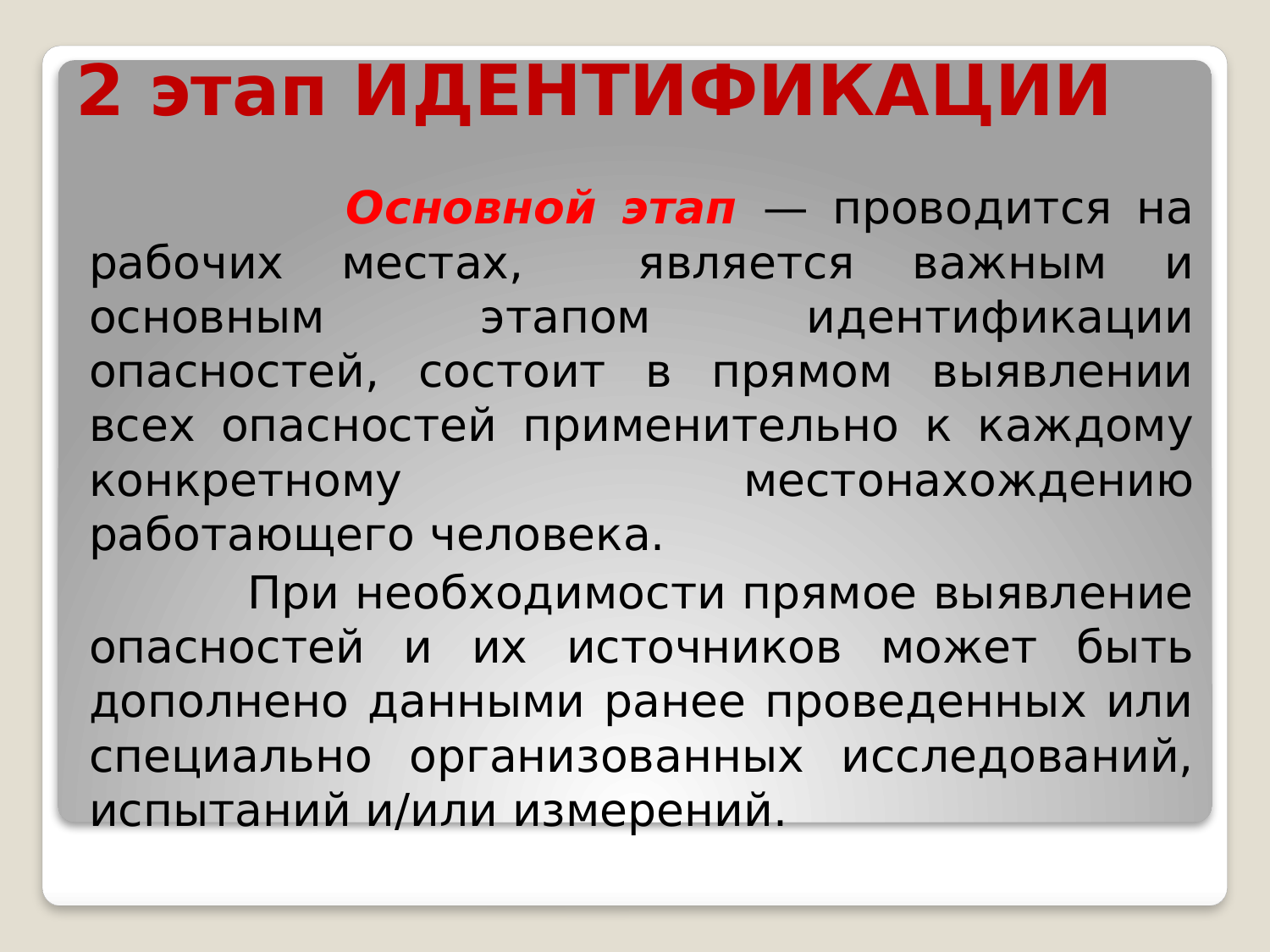

# 2 этап ИДЕНТИФИКАЦИИ
          Основной этап — проводится на рабочих местах,  является важным и основным этапом идентификации опасностей, состоит в прямом выявлении всех опасностей применительно к каждому конкретному местонахождению работающего человека.
          При необходимости прямое выявление опасностей и их источников может быть дополнено данными ранее проведенных или специально организованных исследований, испытаний и/или измерений.